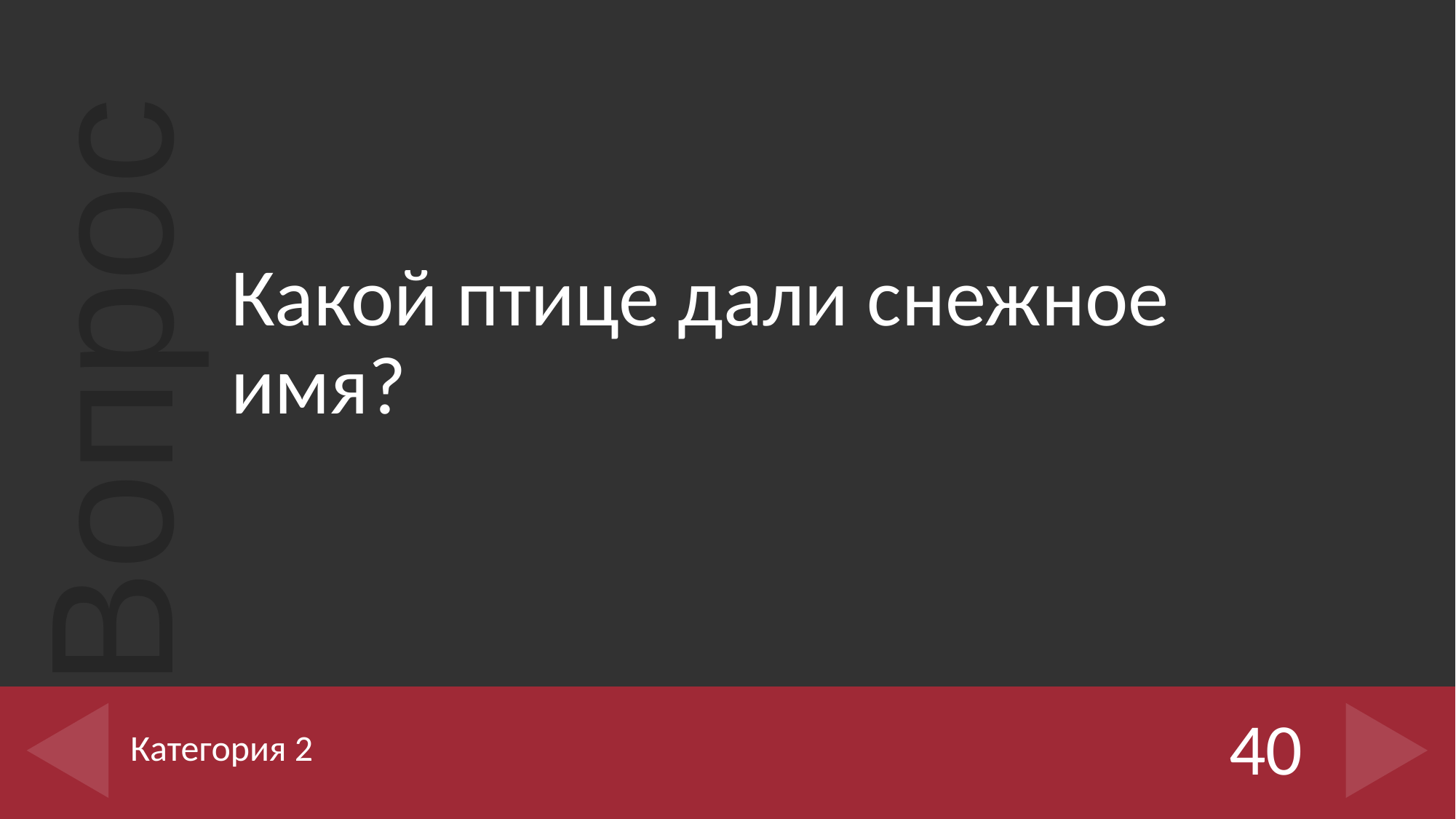

Какой птице дали снежное имя?
# Категория 2
40